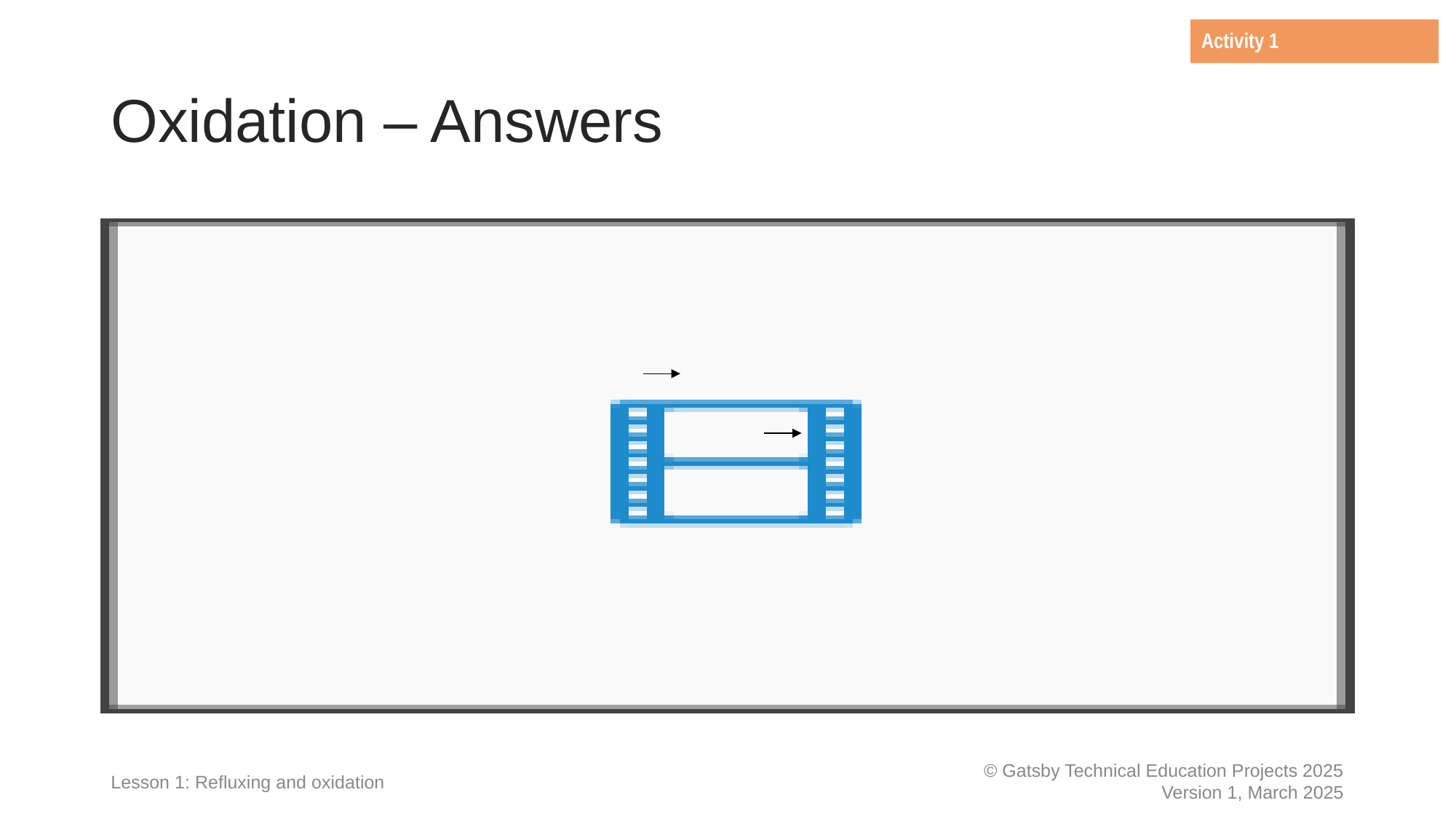

Activity 1
# Oxidation – Answers
Definition of oxidation: Addition of oxygen, loss of hydrogen, loss of electrons.
Word equation: ethanol + [O]      ethanoic acid + water
Symbol equation: CH3CH2OH + 2[O]      CH3COOH + H2O
The product can be verified as ethanoic acid by distilling off the ethanoic acid, then checking its boiling point is 118ºC.
Lesson 1: Refluxing and oxidation